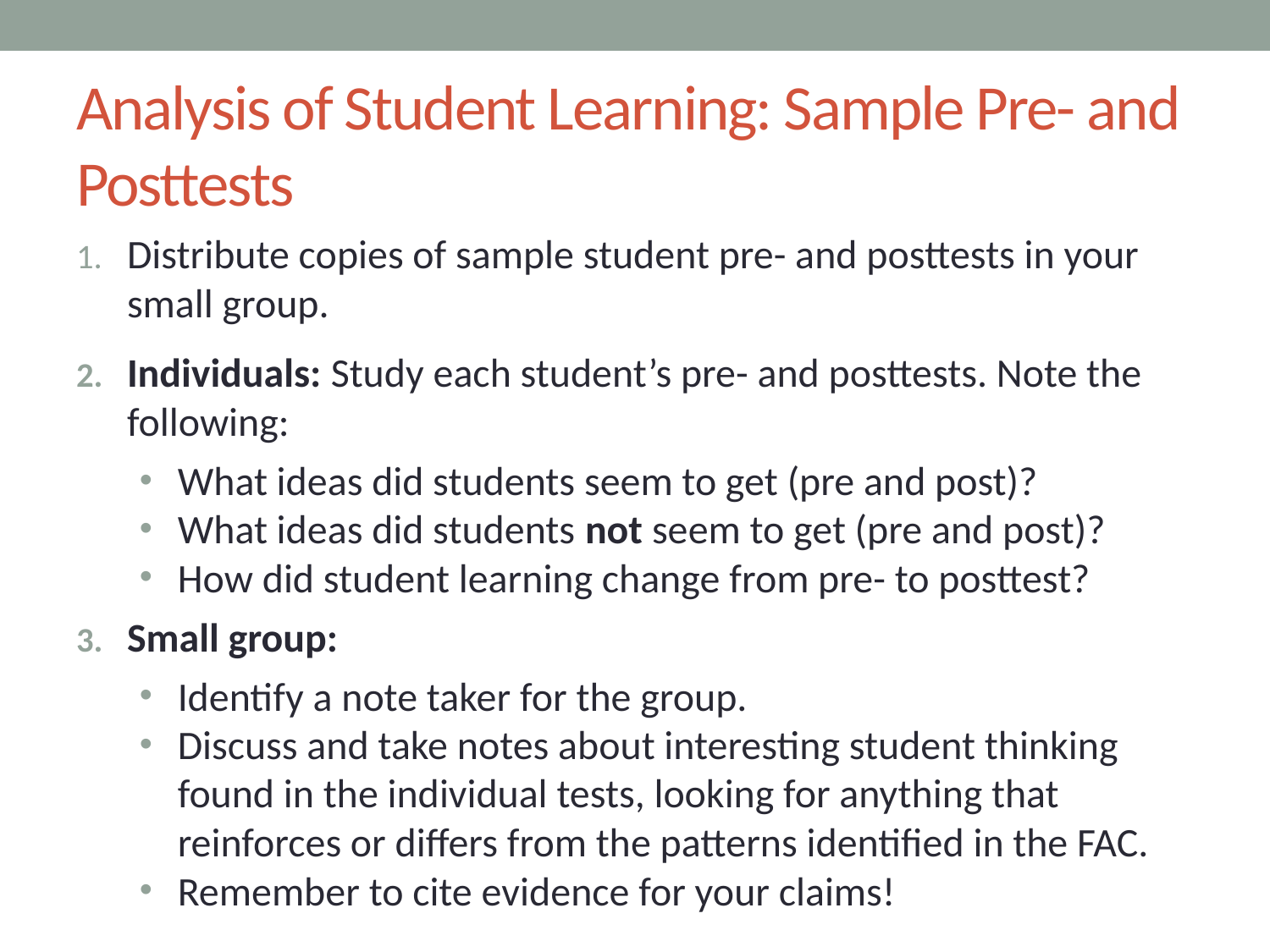

# Analysis of Student Learning: Sample Pre- and Posttests
Distribute copies of sample student pre- and posttests in your small group.
Individuals: Study each student’s pre- and posttests. Note the following:
What ideas did students seem to get (pre and post)?
What ideas did students not seem to get (pre and post)?
How did student learning change from pre- to posttest?
Small group:
Identify a note taker for the group.
Discuss and take notes about interesting student thinking found in the individual tests, looking for anything that reinforces or differs from the patterns identified in the FAC.
Remember to cite evidence for your claims!